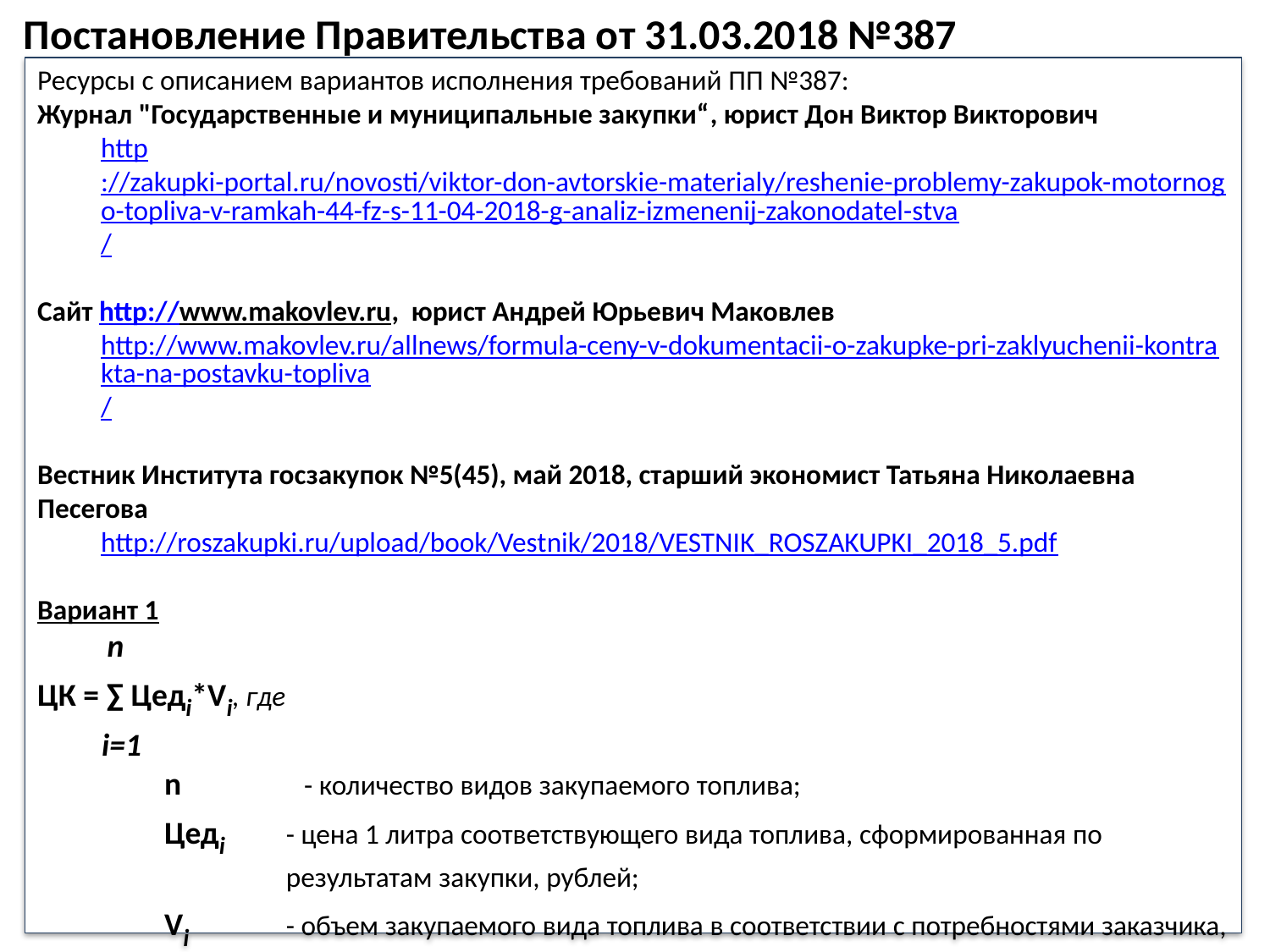

Постановление Правительства от 31.03.2018 №387
Ресурсы с описанием вариантов исполнения требований ПП №387:
Журнал "Государственные и муниципальные закупки“, юрист Дон Виктор Викторович
http://zakupki-portal.ru/novosti/viktor-don-avtorskie-materialy/reshenie-problemy-zakupok-motornogo-topliva-v-ramkah-44-fz-s-11-04-2018-g-analiz-izmenenij-zakonodatel-stva/

Сайт http://www.makovlev.ru,  юрист Андрей Юрьевич Маковлев
http://www.makovlev.ru/allnews/formula-ceny-v-dokumentacii-o-zakupke-pri-zaklyuchenii-kontrakta-na-postavku-topliva/

Вестник Института госзакупок №5(45), май 2018, старший экономист Татьяна Николаевна Песегова
http://roszakupki.ru/upload/book/Vestnik/2018/VESTNIK_ROSZAKUPKI_2018_5.pdf

Вариант 1
           n
ЦК = ∑ Цедi*Vi, где
        i=1
n 	  - количество видов закупаемого топлива;
Цедi 	- цена 1 литра соответствующего вида топлива, сформированная по результатам закупки, рублей;
Vi 	- объем закупаемого вида топлива в соответствии с потребностями заказчика, литров.
37